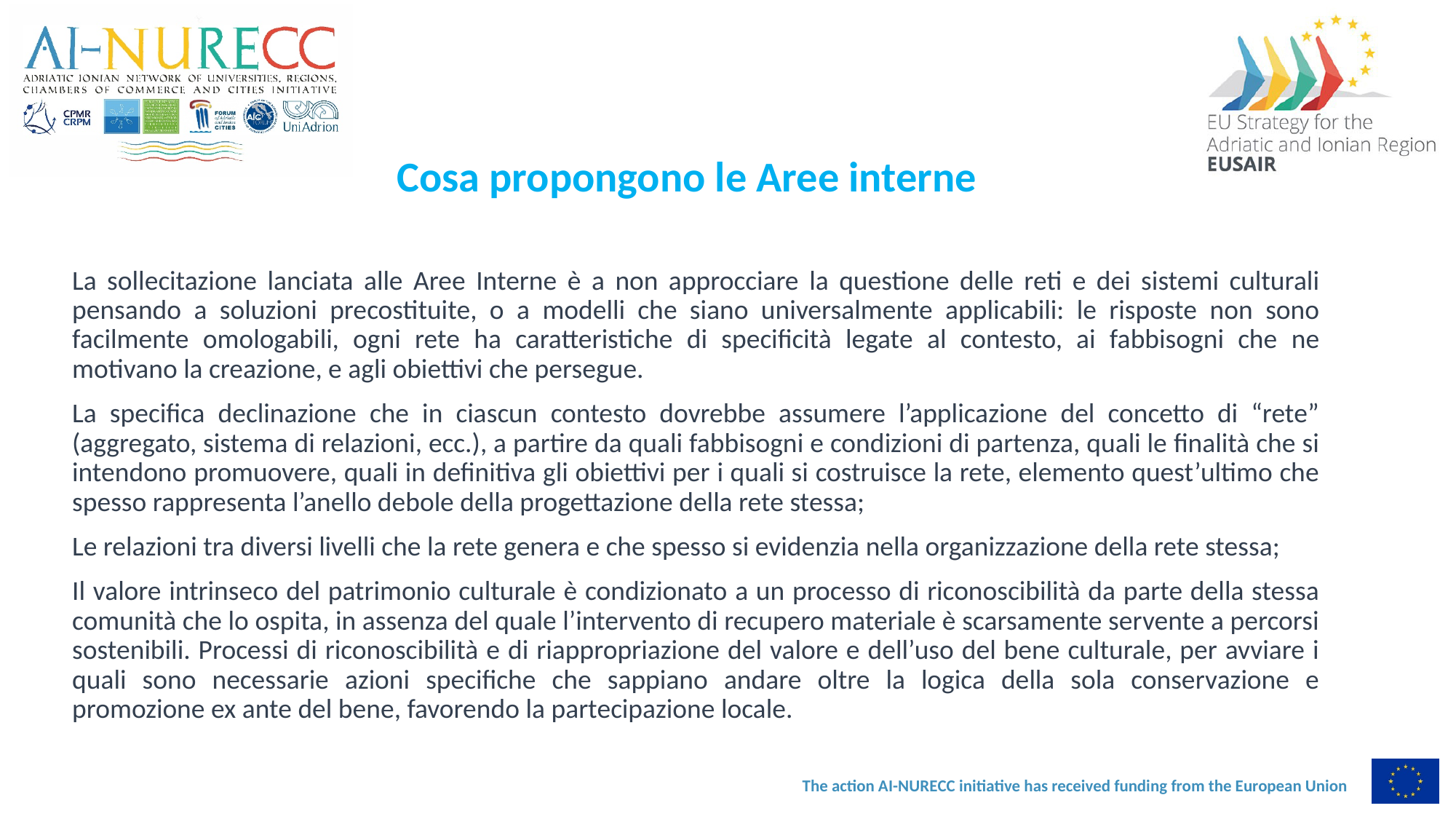

Cosa propongono le Aree interne
La sollecitazione lanciata alle Aree Interne è a non approcciare la questione delle reti e dei sistemi culturali pensando a soluzioni precostituite, o a modelli che siano universalmente applicabili: le risposte non sono facilmente omologabili, ogni rete ha caratteristiche di specificità legate al contesto, ai fabbisogni che ne motivano la creazione, e agli obiettivi che persegue.
La specifica declinazione che in ciascun contesto dovrebbe assumere l’applicazione del concetto di “rete” (aggregato, sistema di relazioni, ecc.), a partire da quali fabbisogni e condizioni di partenza, quali le finalità che si intendono promuovere, quali in definitiva gli obiettivi per i quali si costruisce la rete, elemento quest’ultimo che spesso rappresenta l’anello debole della progettazione della rete stessa;
Le relazioni tra diversi livelli che la rete genera e che spesso si evidenzia nella organizzazione della rete stessa;
Il valore intrinseco del patrimonio culturale è condizionato a un processo di riconoscibilità da parte della stessa comunità che lo ospita, in assenza del quale l’intervento di recupero materiale è scarsamente servente a percorsi sostenibili. Processi di riconoscibilità e di riappropriazione del valore e dell’uso del bene culturale, per avviare i quali sono necessarie azioni specifiche che sappiano andare oltre la logica della sola conservazione e promozione ex ante del bene, favorendo la partecipazione locale.